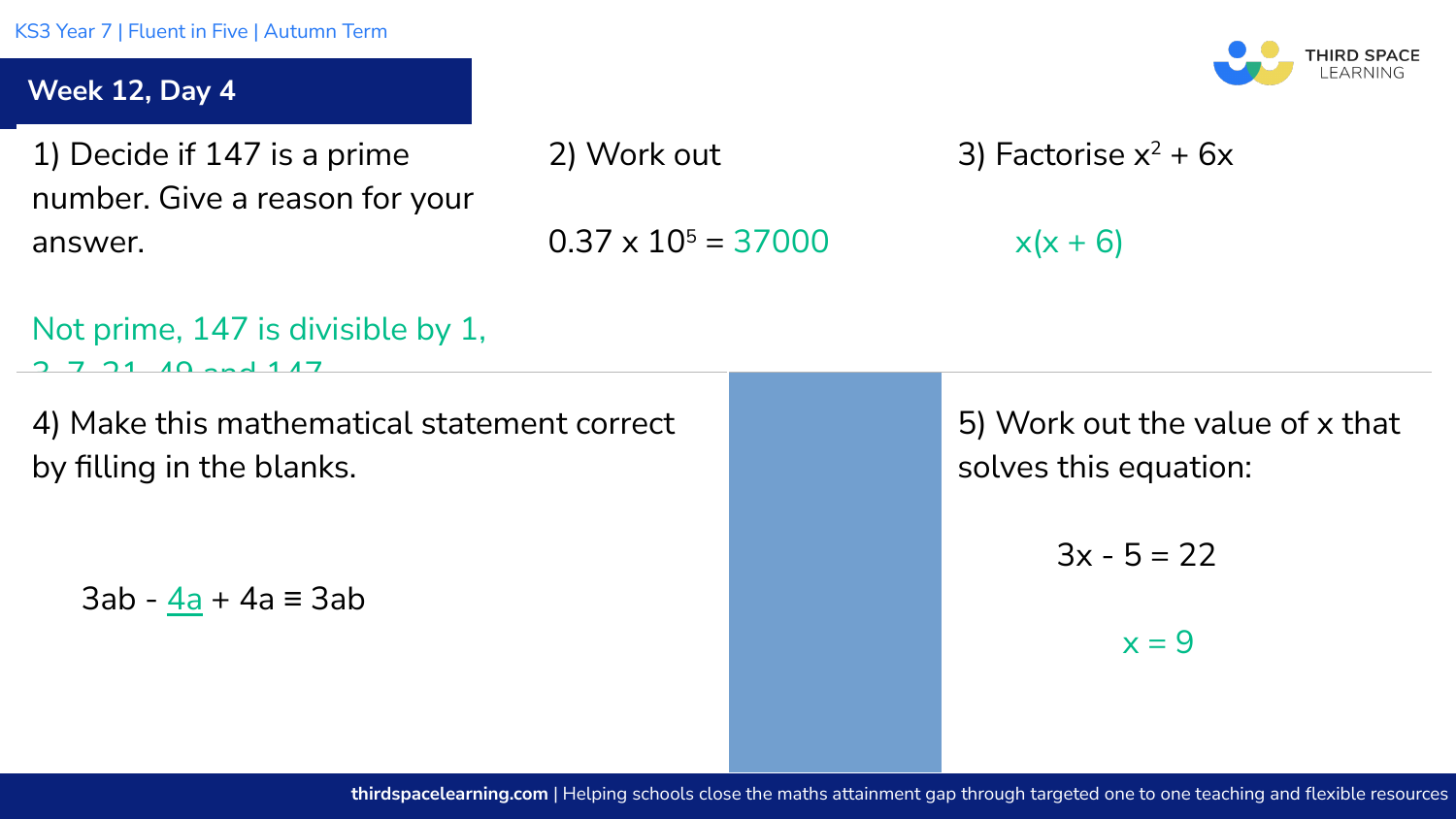

Week 12, Day 4
| 1) Decide if 147 is a prime number. Give a reason for your answer. Not prime, 147 is divisible by 1, 3, 7, 21, 49 and 147 |  | 2) Work out 0.37 x 105 = 37000 |  | 3) Factorise x2 + 6x x(x + 6) |
| --- | --- | --- | --- | --- |
| 4) Make this mathematical statement correct by filling in the blanks. 3ab - 4a + 4a ≡ 3ab |  |  | 5) Work out the value of x that solves this equation: 3x - 5 = 22 x = 9 |  |